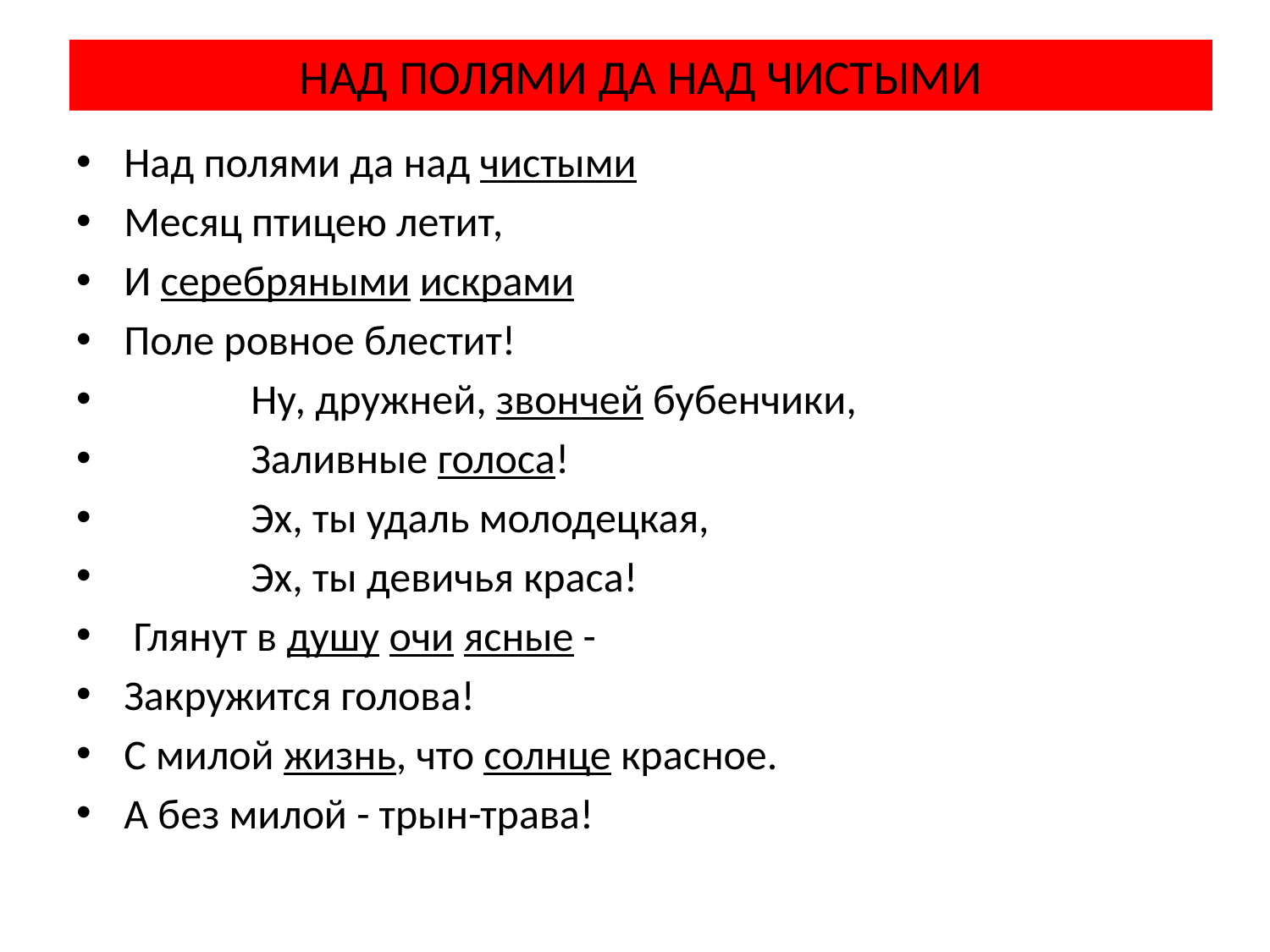

# НАД ПОЛЯМИ ДА НАД ЧИСТЫМИ
Над полями да над чистыми
Месяц птицею летит,
И серебряными искрами
Поле ровное блестит!
 	Ну, дружней, звончей бубенчики,
	Заливные голоса!
	Эх, ты удаль молодецкая,
	Эх, ты девичья краса!
 Глянут в душу очи ясные -
Закружится голова!
С милой жизнь, что солнце красное.
А без милой - трын-трава!